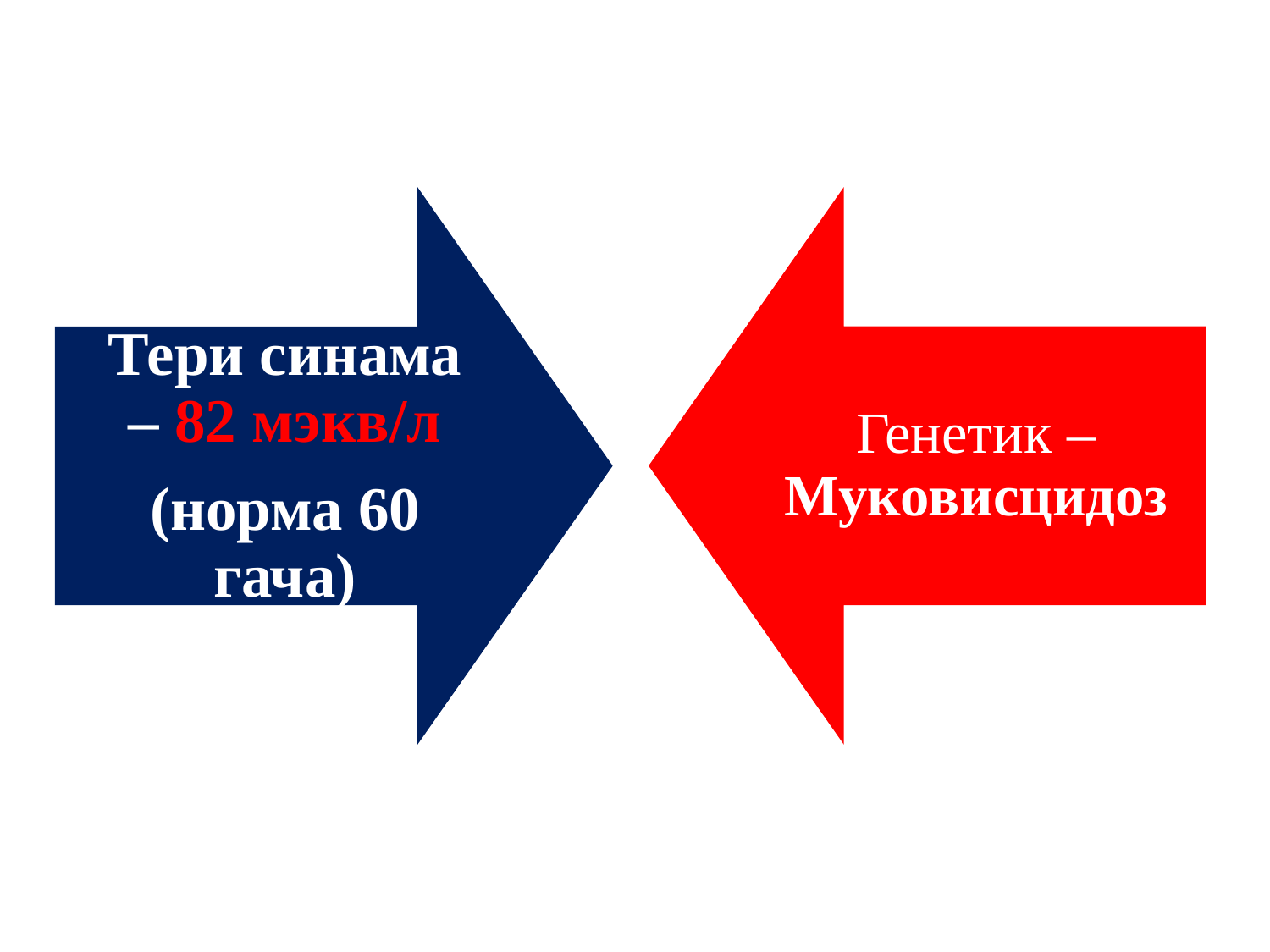

Тери синама – 82 мэкв/л
(норма 60 гача)
Генетик – Муковисцидоз